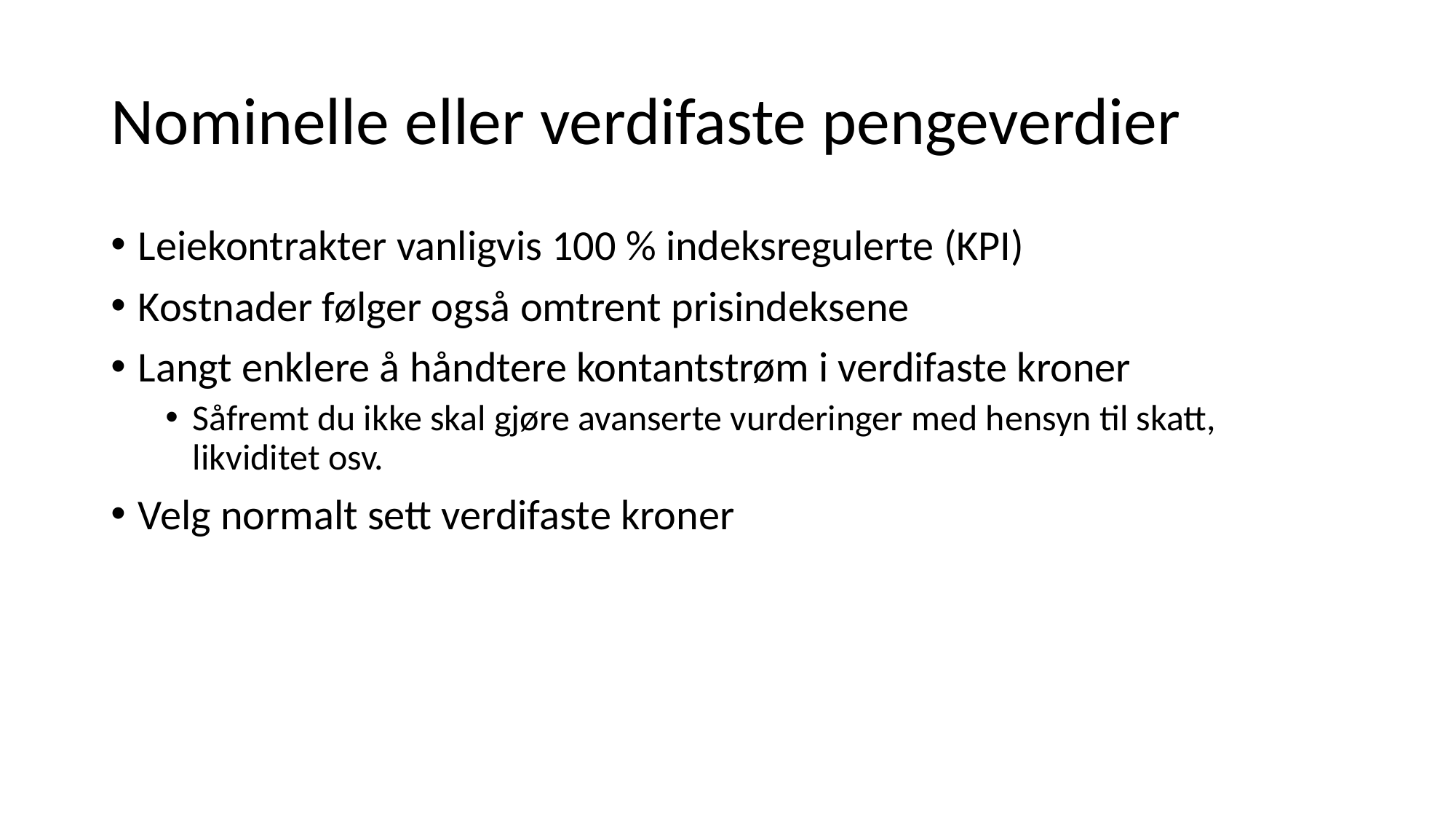

# Nominelle eller verdifaste pengeverdier
Leiekontrakter vanligvis 100 % indeksregulerte (KPI)
Kostnader følger også omtrent prisindeksene
Langt enklere å håndtere kontantstrøm i verdifaste kroner
Såfremt du ikke skal gjøre avanserte vurderinger med hensyn til skatt, likviditet osv.
Velg normalt sett verdifaste kroner